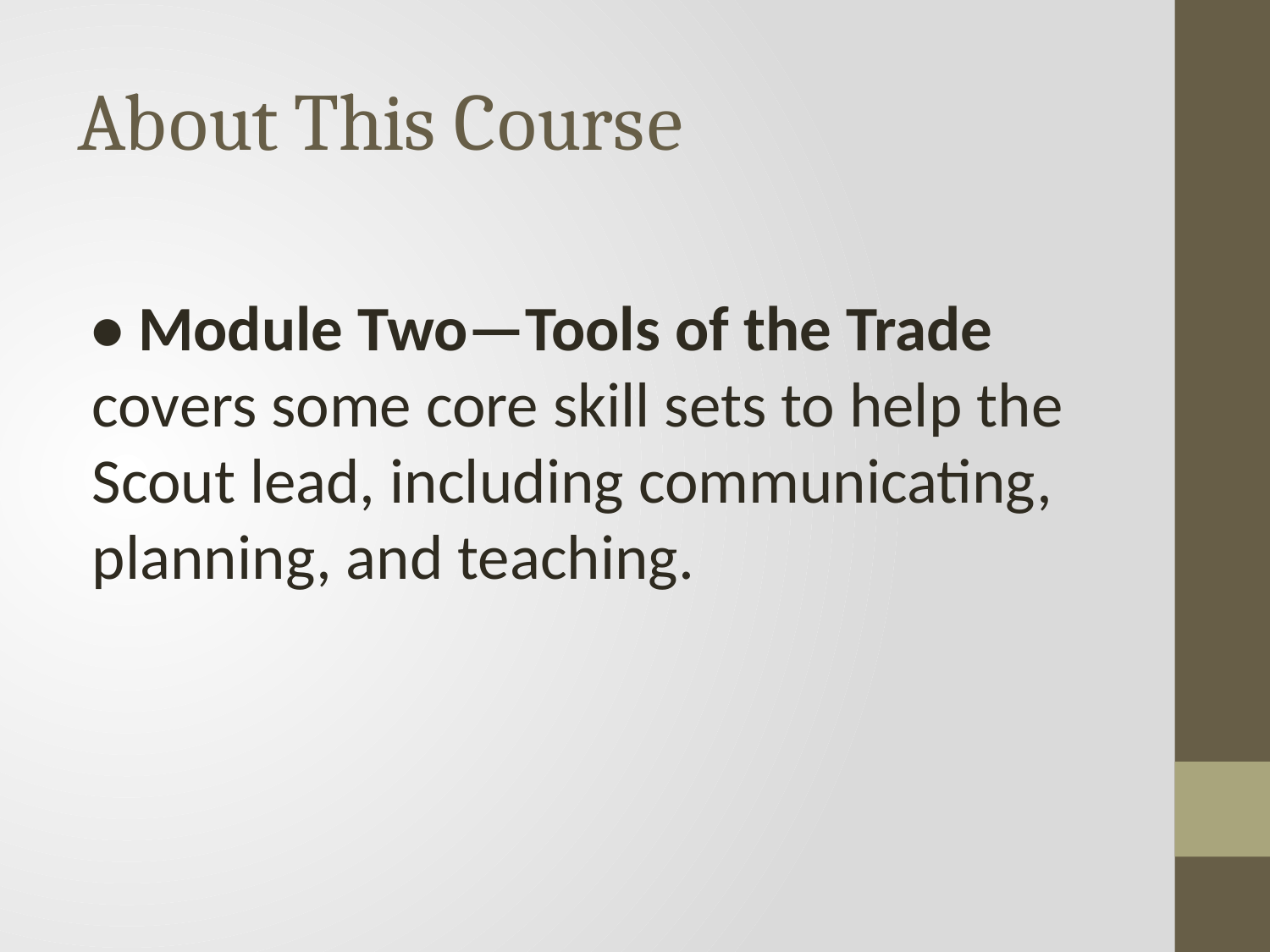

# About This Course

• Module Two—Tools of the Trade covers some core skill sets to help the Scout lead, including communicating, planning, and teaching.